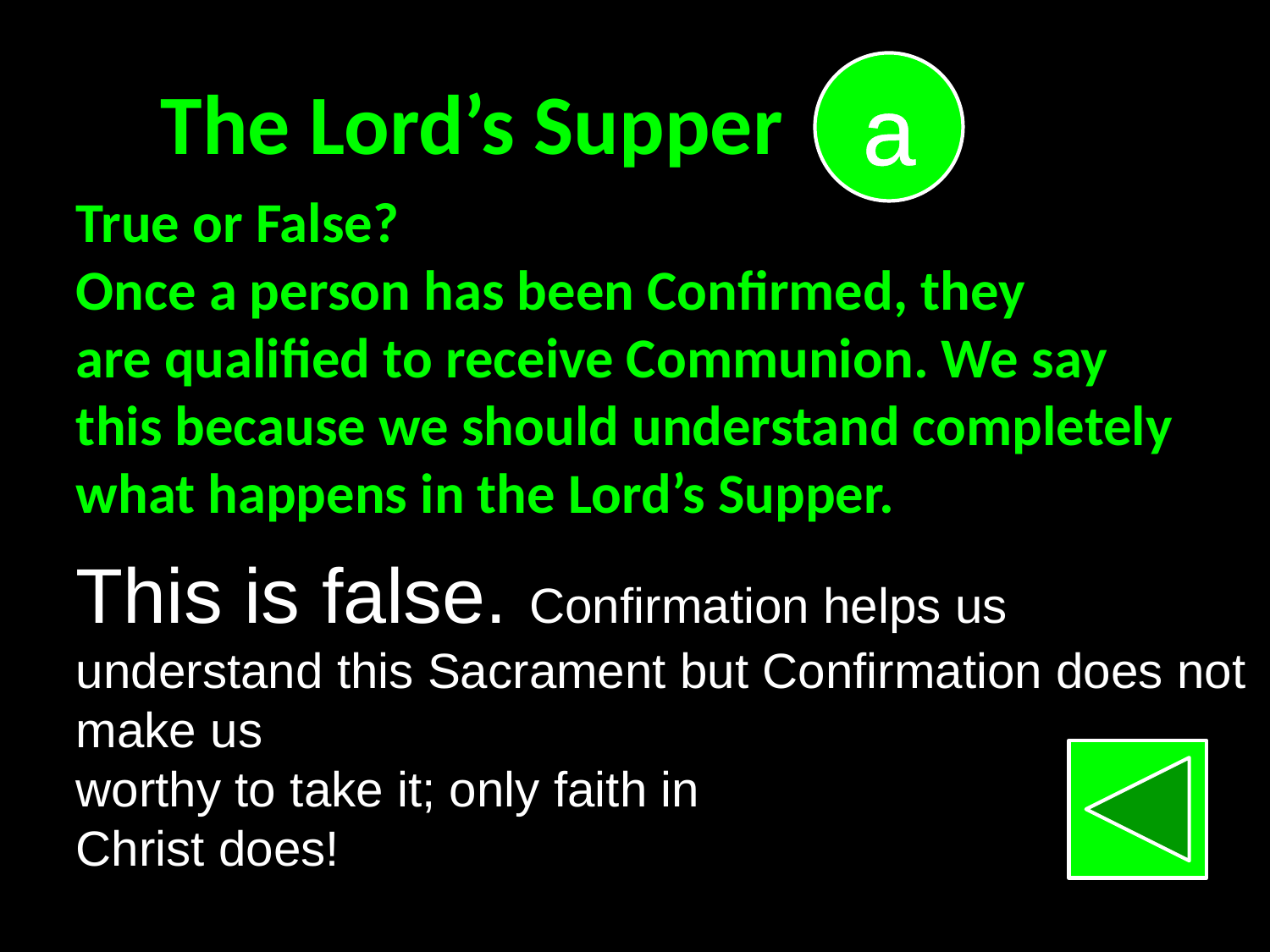

a
The Lord’s Supper
True or False?
Once a person has been Confirmed, they
are qualified to receive Communion. We say
this because we should understand completely
what happens in the Lord’s Supper.
This is false. Confirmation helps us understand this Sacrament but Confirmation does not make us
worthy to take it; only faith in
Christ does!